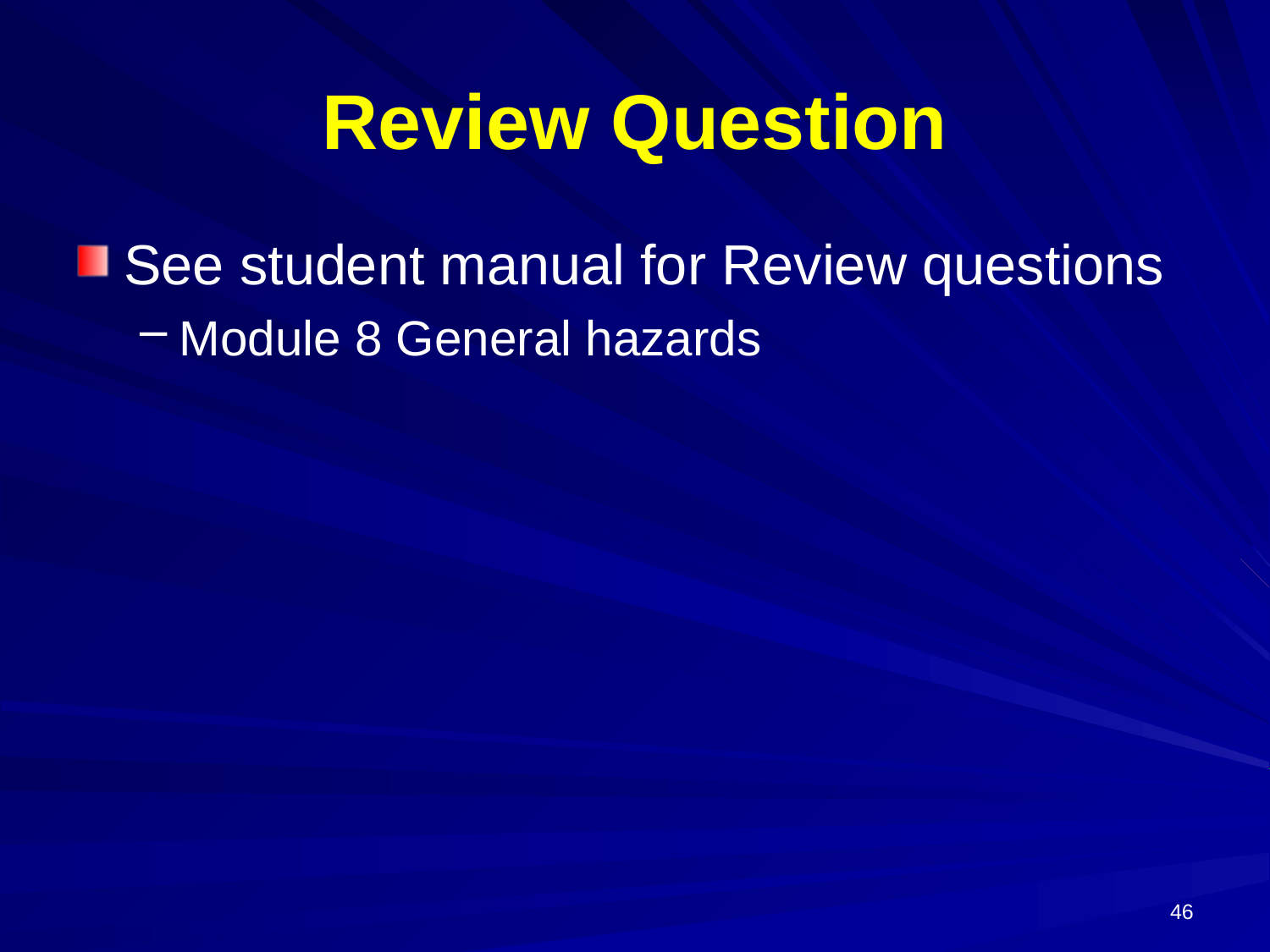

# Review Question
See student manual for Review questions
Module 8 General hazards
46